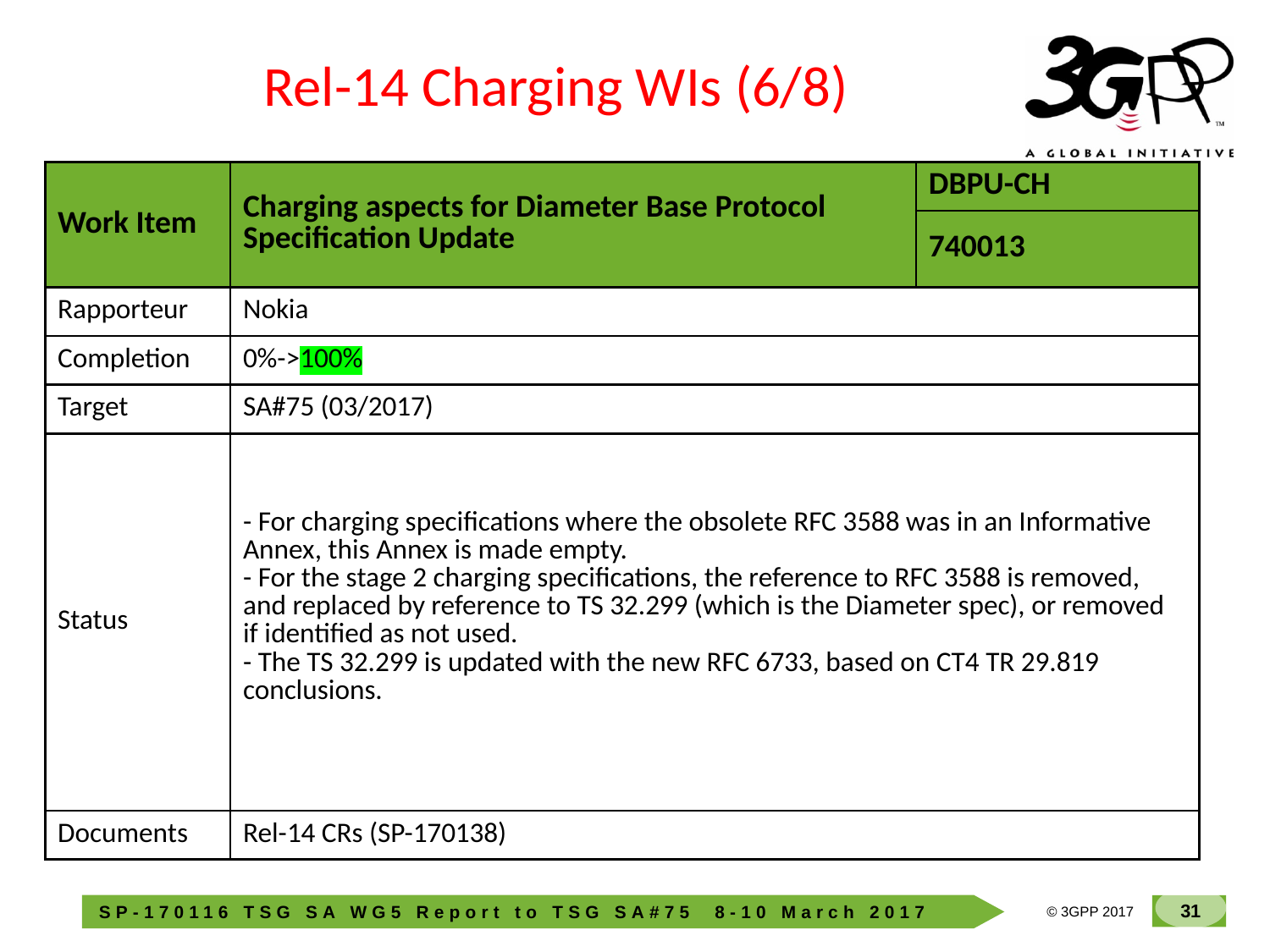

Rel-14 Charging WIs (6/8)
| Work Item | Charging aspects for Diameter Base Protocol Specification Update | DBPU-CH |
| --- | --- | --- |
|  |  | 740013 |
| Rapporteur | Nokia |  |
| Completion | 0%->100% |  |
| Target | SA#75 (03/2017) |  |
| Status | - For charging specifications where the obsolete RFC 3588 was in an Informative Annex, this Annex is made empty. - For the stage 2 charging specifications, the reference to RFC 3588 is removed, and replaced by reference to TS 32.299 (which is the Diameter spec), or removed if identified as not used. - The TS 32.299 is updated with the new RFC 6733, based on CT4 TR 29.819 conclusions. |  |
| Documents | Rel-14 CRs (SP-170138) |  |